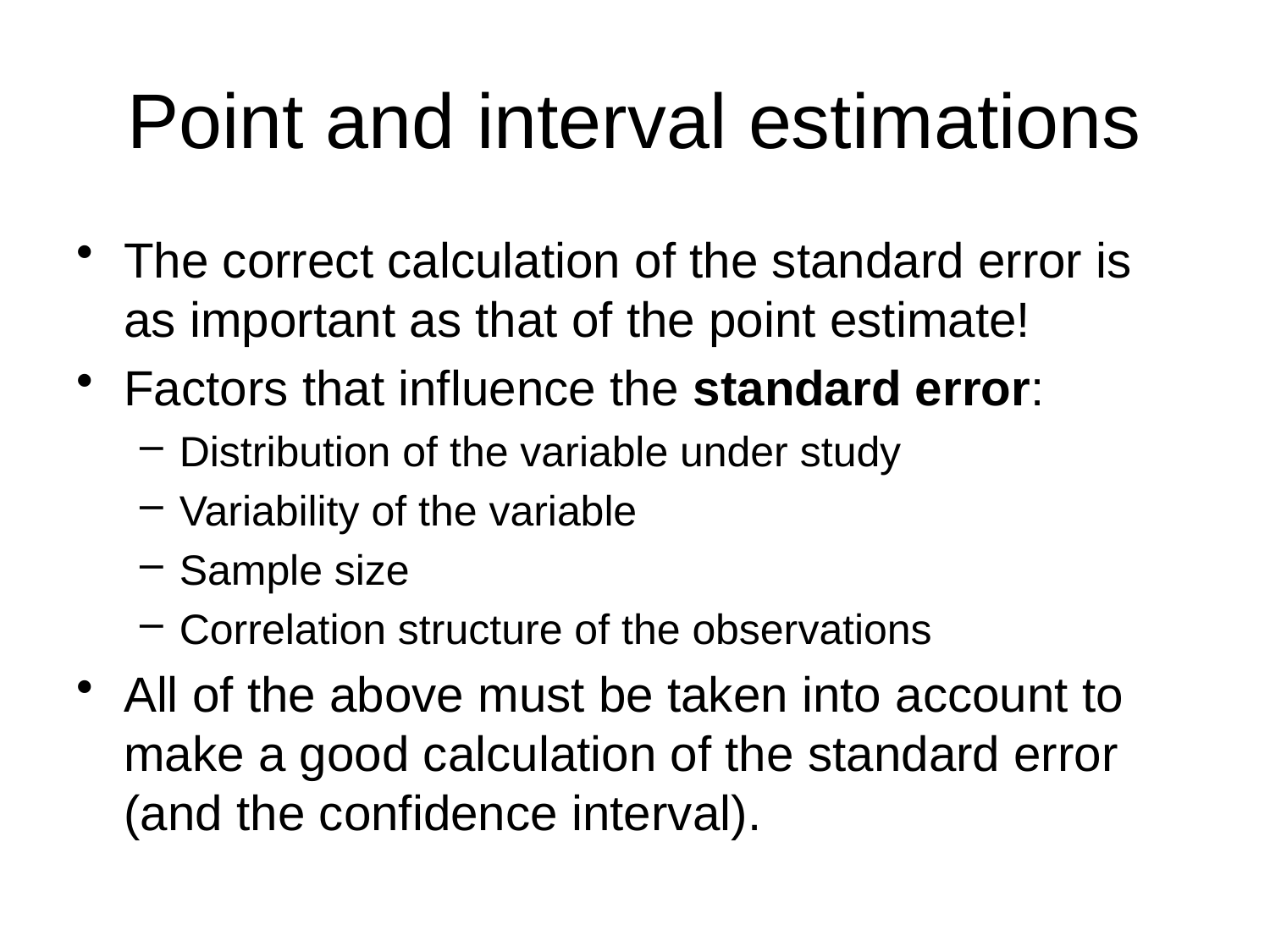

# Point and interval estimations
The correct calculation of the standard error is as important as that of the point estimate!
Factors that influence the standard error:
Distribution of the variable under study
Variability of the variable
Sample size
Correlation structure of the observations
All of the above must be taken into account to make a good calculation of the standard error (and the confidence interval).